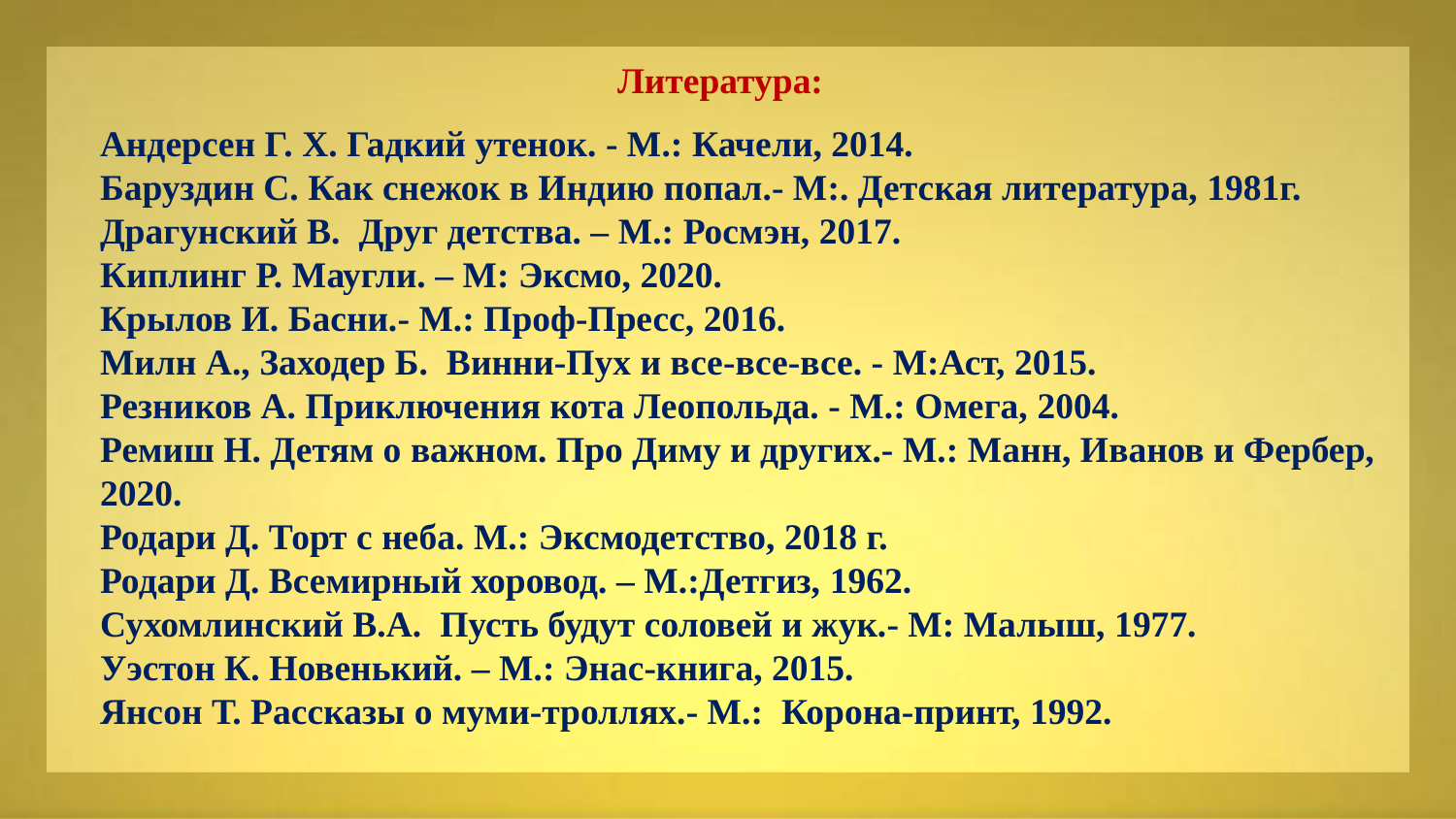

Литература:
Андерсен Г. Х. Гадкий утенок. - М.: Качели, 2014.
Баруздин С. Как снежок в Индию попал.- М:. Детская литература, 1981г.
Драгунский В.  Друг детства. – М.: Росмэн, 2017.
Киплинг Р. Маугли. – М: Эксмо, 2020.
Крылов И. Басни.- М.: Проф-Пресс, 2016.
Милн А., Заходер Б.  Винни-Пух и все-все-все. - М:Аст, 2015.
Резников А. Приключения кота Леопольда. - М.: Омега, 2004.
Ремиш Н. Детям о важном. Про Диму и других.- М.: Манн, Иванов и Фербер, 2020.
Родари Д. Торт с неба. М.: Эксмодетство, 2018 г.
Родари Д. Всемирный хоровод. – М.:Детгиз, 1962.
Сухомлинский В.А.  Пусть будут соловей и жук.- М: Малыш, 1977.
Уэстон К. Новенький. – М.: Энас-книга, 2015.
Янсон Т. Рассказы о муми-троллях.- М.:  Корона-принт, 1992.